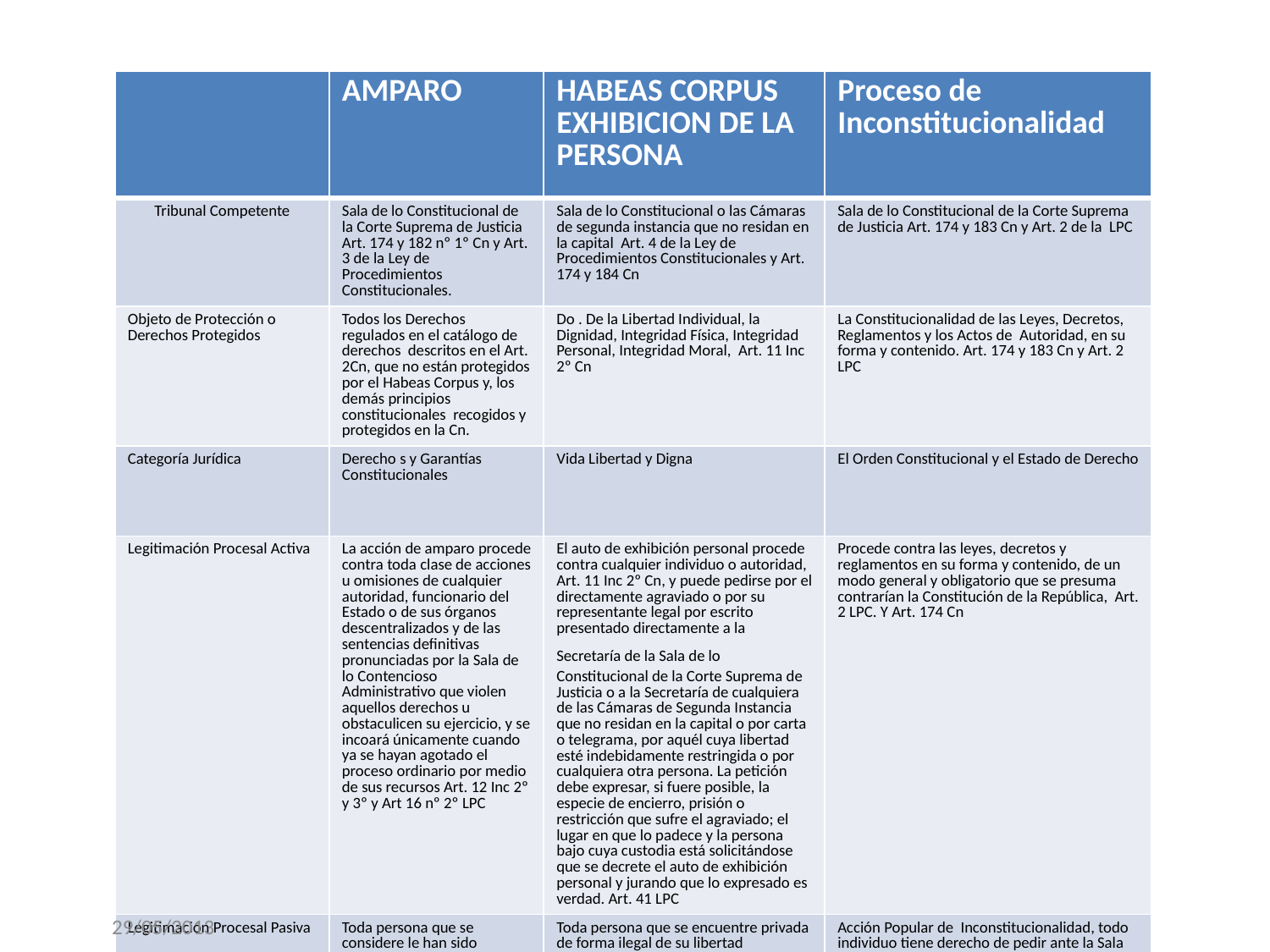

|  | AMPARO | HABEAS CORPUS EXHIBICION DE LA PERSONA | Proceso de Inconstitucionalidad |
| --- | --- | --- | --- |
| Tribunal Competente | Sala de lo Constitucional de la Corte Suprema de Justicia Art. 174 y 182 nº 1º Cn y Art. 3 de la Ley de Procedimientos Constitucionales. | Sala de lo Constitucional o las Cámaras de segunda instancia que no residan en la capital Art. 4 de la Ley de Procedimientos Constitucionales y Art. 174 y 184 Cn | Sala de lo Constitucional de la Corte Suprema de Justicia Art. 174 y 183 Cn y Art. 2 de la LPC |
| Objeto de Protección o Derechos Protegidos | Todos los Derechos regulados en el catálogo de derechos descritos en el Art. 2Cn, que no están protegidos por el Habeas Corpus y, los demás principios constitucionales recogidos y protegidos en la Cn. | Do . De la Libertad Individual, la Dignidad, Integridad Física, Integridad Personal, Integridad Moral, Art. 11 Inc 2º Cn | La Constitucionalidad de las Leyes, Decretos, Reglamentos y los Actos de Autoridad, en su forma y contenido. Art. 174 y 183 Cn y Art. 2 LPC |
| Categoría Jurídica | Derecho s y Garantías Constitucionales | Vida Libertad y Digna | El Orden Constitucional y el Estado de Derecho |
| Legitimación Procesal Activa | La acción de amparo procede contra toda clase de acciones u omisiones de cualquier autoridad, funcionario del Estado o de sus órganos descentralizados y de las sentencias definitivas pronunciadas por la Sala de lo Contencioso Administrativo que violen aquellos derechos u obstaculicen su ejercicio, y se incoará únicamente cuando ya se hayan agotado el proceso ordinario por medio de sus recursos Art. 12 Inc 2º y 3º y Art 16 nº 2º LPC | El auto de exhibición personal procede contra cualquier individuo o autoridad, Art. 11 Inc 2º Cn, y puede pedirse por el directamente agraviado o por su representante legal por escrito presentado directamente a la Secretaría de la Sala de lo Constitucional de la Corte Suprema de Justicia o a la Secretaría de cualquiera de las Cámaras de Segunda Instancia que no residan en la capital o por carta o telegrama, por aquél cuya libertad esté indebidamente restringida o por cualquiera otra persona. La petición debe expresar, si fuere posible, la especie de encierro, prisión o restricción que sufre el agraviado; el lugar en que lo padece y la persona bajo cuya custodia está solicitándose que se decrete el auto de exhibición personal y jurando que lo expresado es verdad. Art. 41 LPC | Procede contra las leyes, decretos y reglamentos en su forma y contenido, de un modo general y obligatorio que se presuma contrarían la Constitución de la República, Art. 2 LPC. Y Art. 174 Cn |
| Legitimación Procesal Pasiva | Toda persona que se considere le han sido violentados sus derechos constitucionales Art. 12 Inc 1º y 16 nº 1º LPC. Así como al tercero que beneficie la ejecución del acto reclamado Art. 16 Inc 2º LPC | Toda persona que se encuentre privada de forma ilegal de su libertad individual, o se sienta amenazado de la misma o de su integridad personal o dignidad, y puede actuar por si o por interpósita persona | Acción Popular de Inconstitucionalidad, todo individuo tiene derecho de pedir ante la Sala de lo Constitucional la Inconstitucionalidad de las Leyes, Decretos, Reglamentos, en su forma y contenido, Art. 182 Cn y Art. 2 LPC |
|  |  |  |  |
TRIBUNAL  COMPETENTE
SALA DE LO CONSTITUCIONAL
29/05/2013